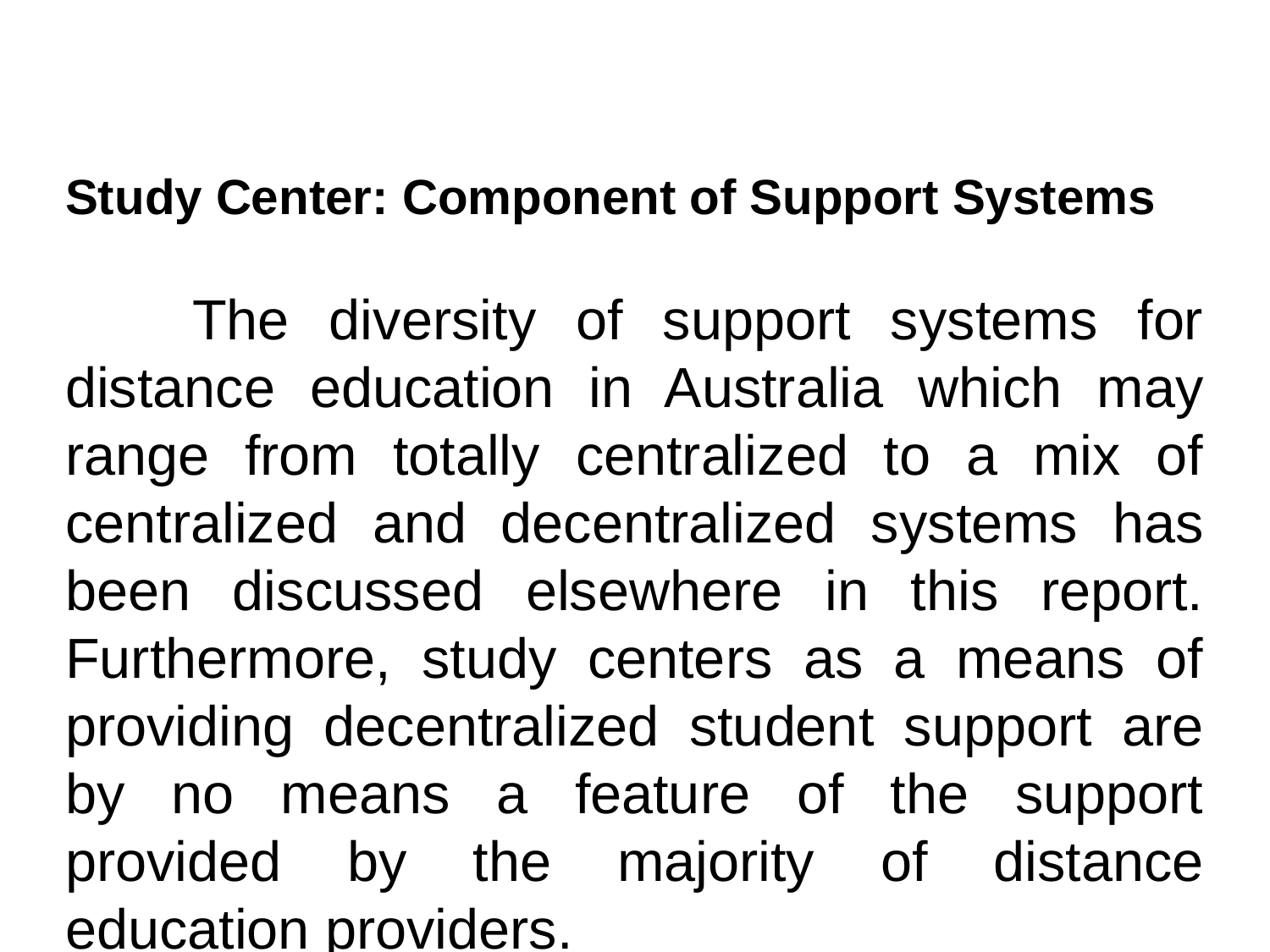

Study Center: Component of Support Systems

	The diversity of support systems for distance education in Australia which may range from totally centralized to a mix of centralized and decentralized systems has been discussed elsewhere in this report. Furthermore, study centers as a means of providing decentralized student support are by no means a feature of the support provided by the majority of distance education providers.